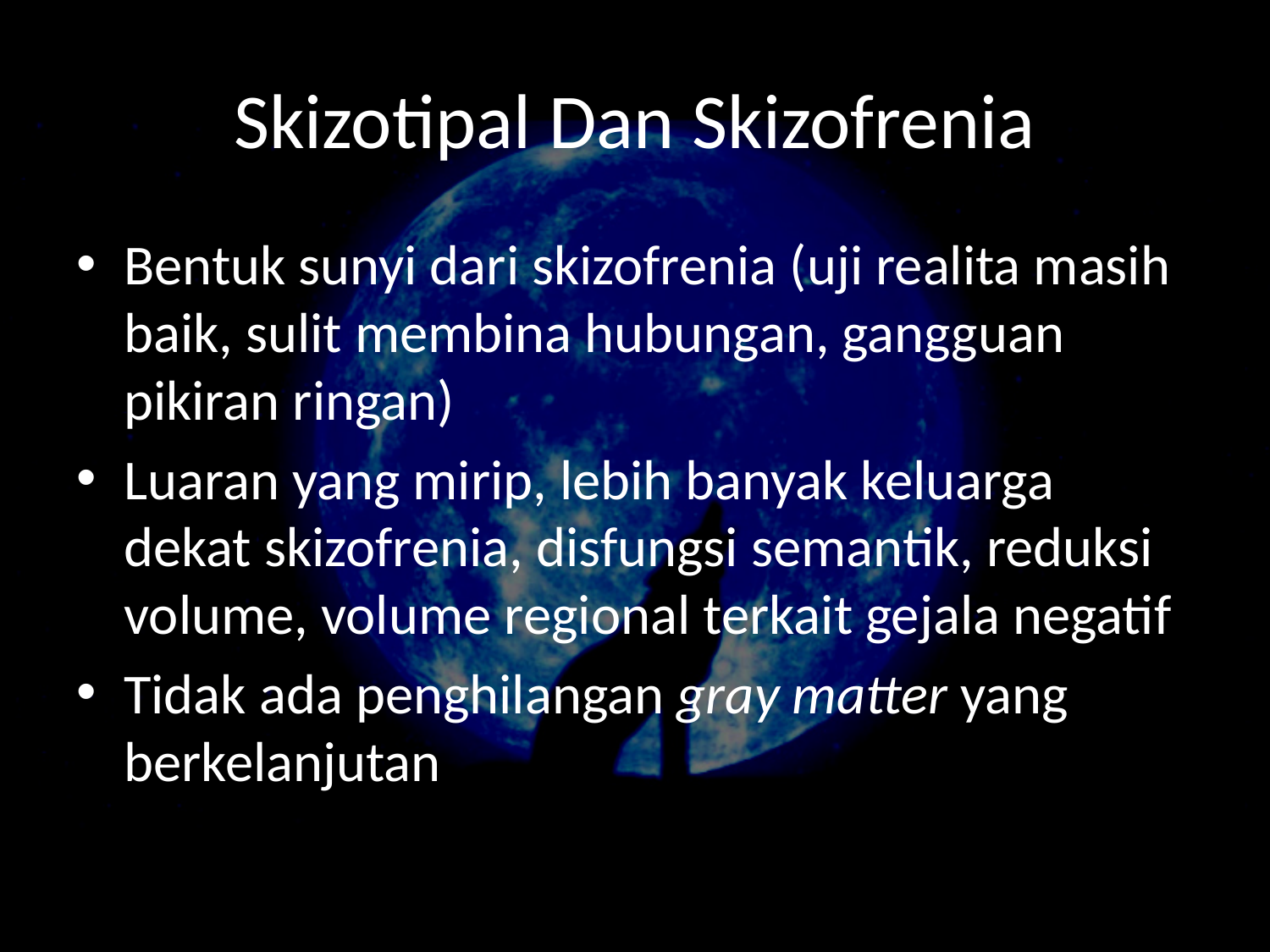

# Skizotipal Dan Skizofrenia
Bentuk sunyi dari skizofrenia (uji realita masih baik, sulit membina hubungan, gangguan pikiran ringan)
Luaran yang mirip, lebih banyak keluarga dekat skizofrenia, disfungsi semantik, reduksi volume, volume regional terkait gejala negatif
Tidak ada penghilangan gray matter yang berkelanjutan